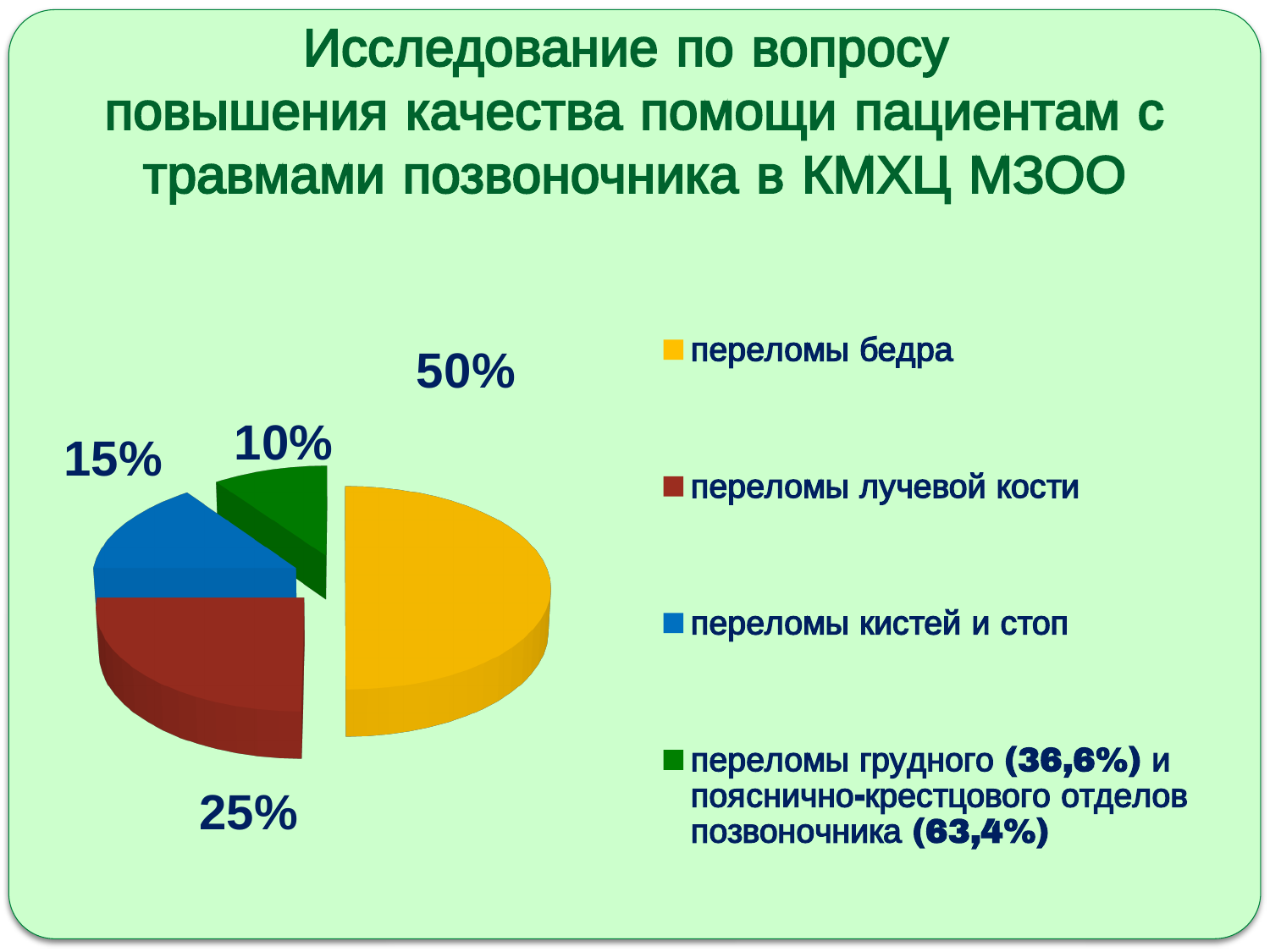

# Исследование по вопросу повышения качества помощи пациентам с травмами позвоночника в КМХЦ МЗОО

[unsupported chart]